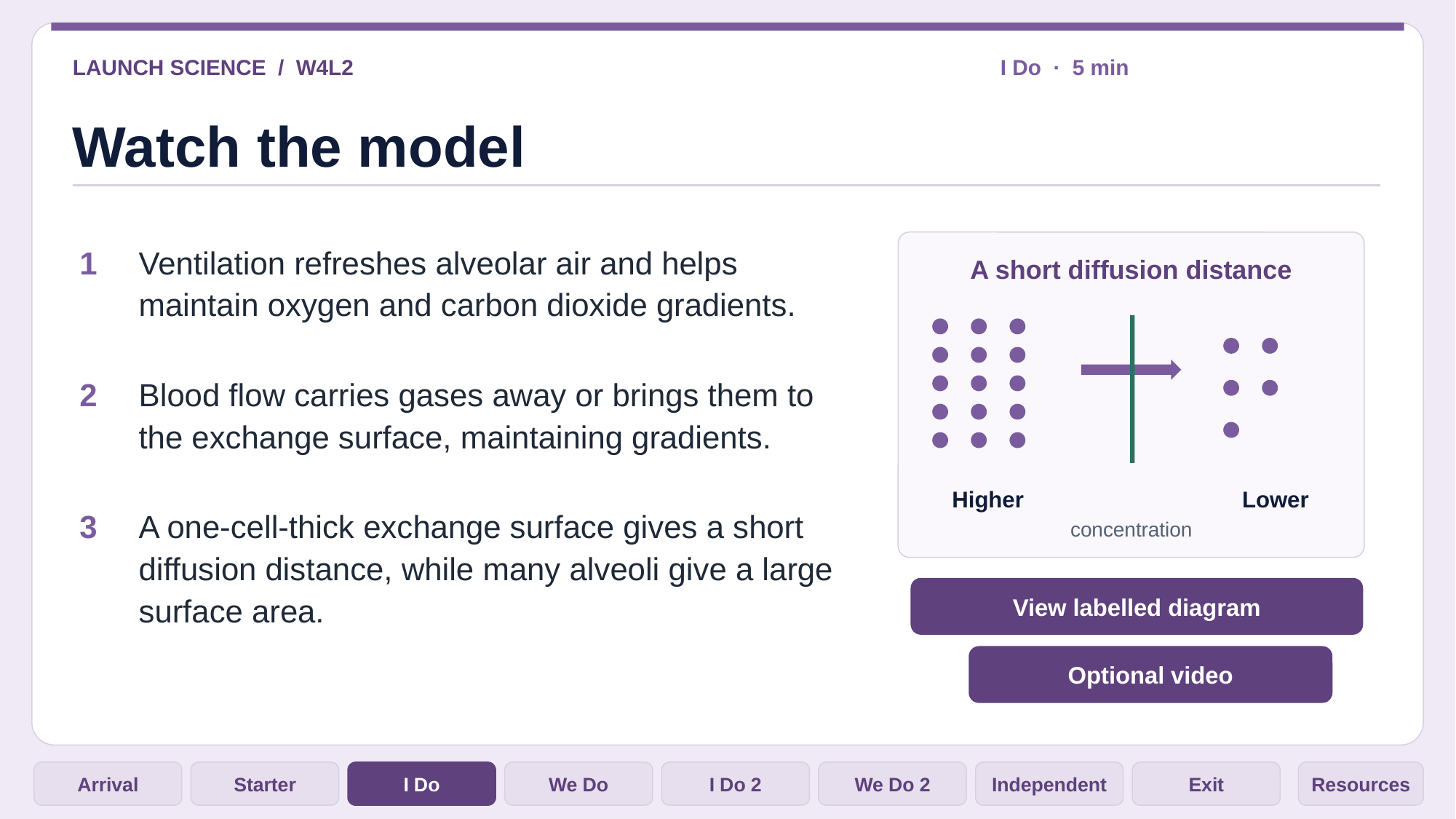

LAUNCH SCIENCE  /  W4L2
I Do  ·  5 min
Watch the model

1
Ventilation refreshes alveolar air and helps maintain oxygen and carbon dioxide gradients.
A short diffusion distance

2
Blood flow carries gases away or brings them to the exchange surface, maintaining gradients.

Higher
Lower
3
A one-cell-thick exchange surface gives a short diffusion distance, while many alveoli give a large surface area.
concentration
View labelled diagram
Optional video
Arrival
Starter
I Do
We Do
I Do 2
We Do 2
Independent
Exit
Resources